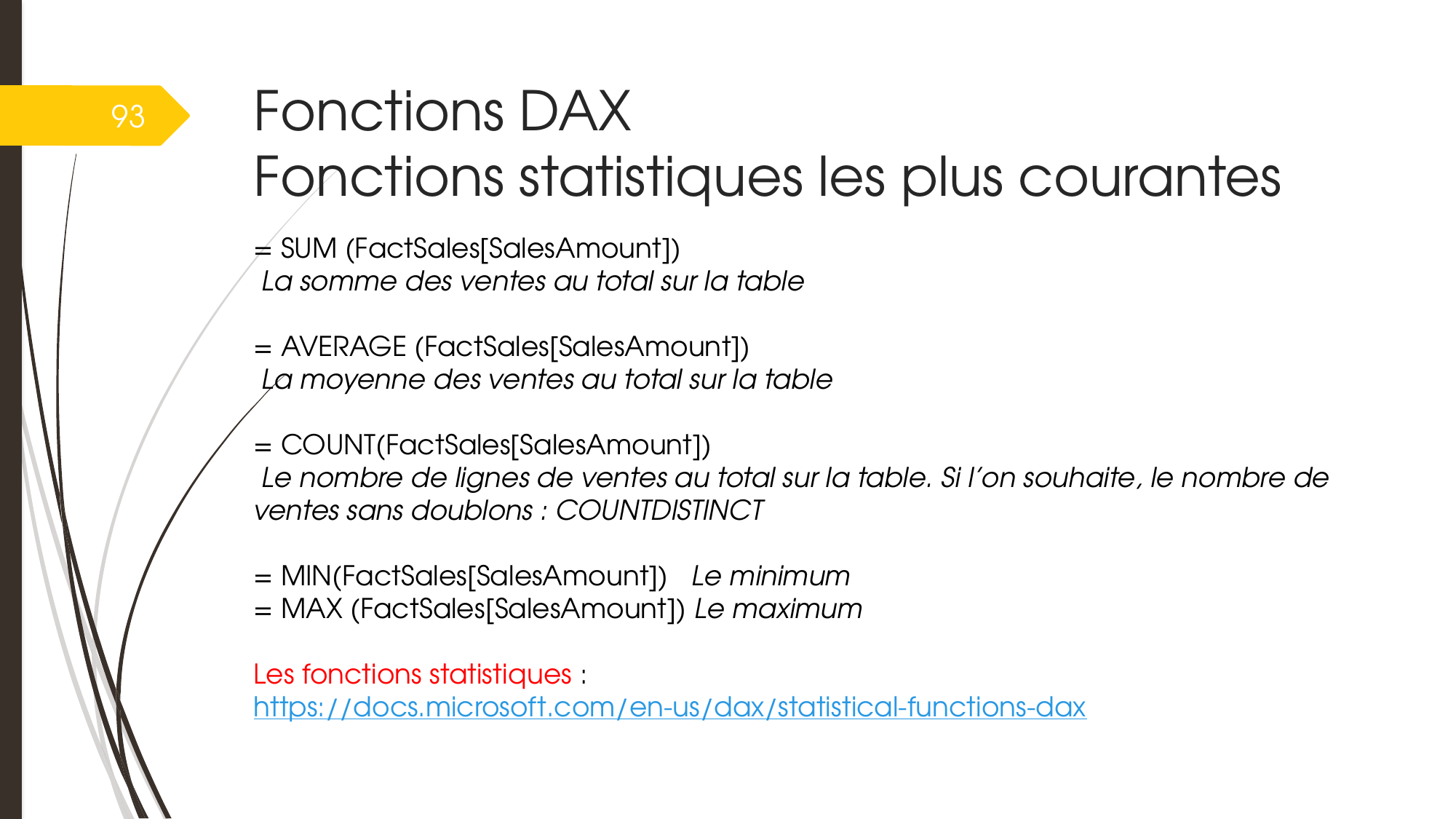

# Fonctions DAX Fonctions statistiques les plus courantes
93
= SUM (FactSales[SalesAmount])
 La somme des ventes au total sur la table

= AVERAGE (FactSales[SalesAmount])
 La moyenne des ventes au total sur la table

= COUNT(FactSales[SalesAmount])
 Le nombre de lignes de ventes au total sur la table. Si l’on souhaite, le nombre de ventes sans doublons : COUNTDISTINCT

= MIN(FactSales[SalesAmount])   Le minimum
= MAX (FactSales[SalesAmount]) Le maximum

Les fonctions statistiques : https://docs.microsoft.com/en-us/dax/statistical-functions-dax